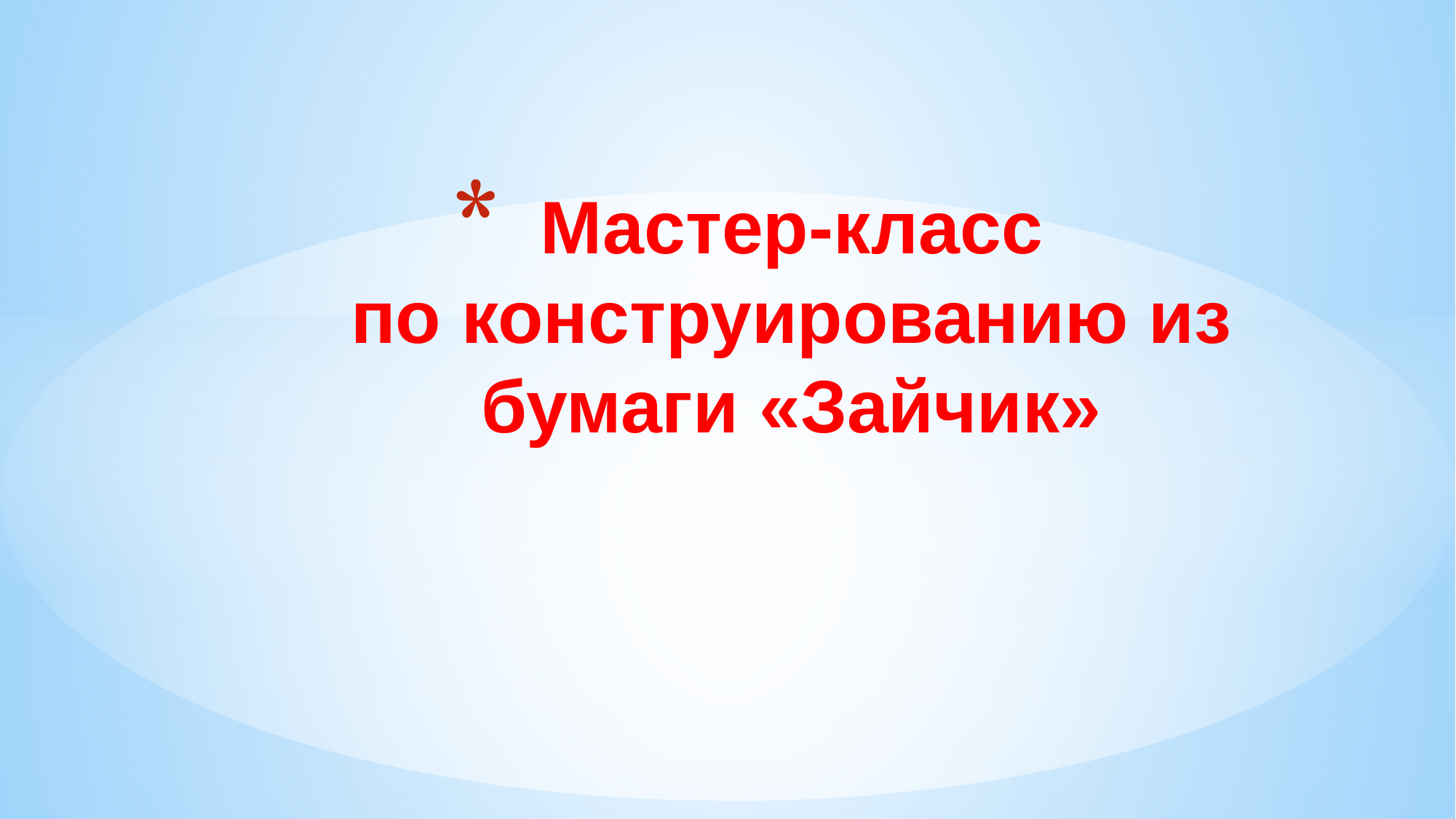

# Мастер-класс по конструированию из бумаги «Зайчик»